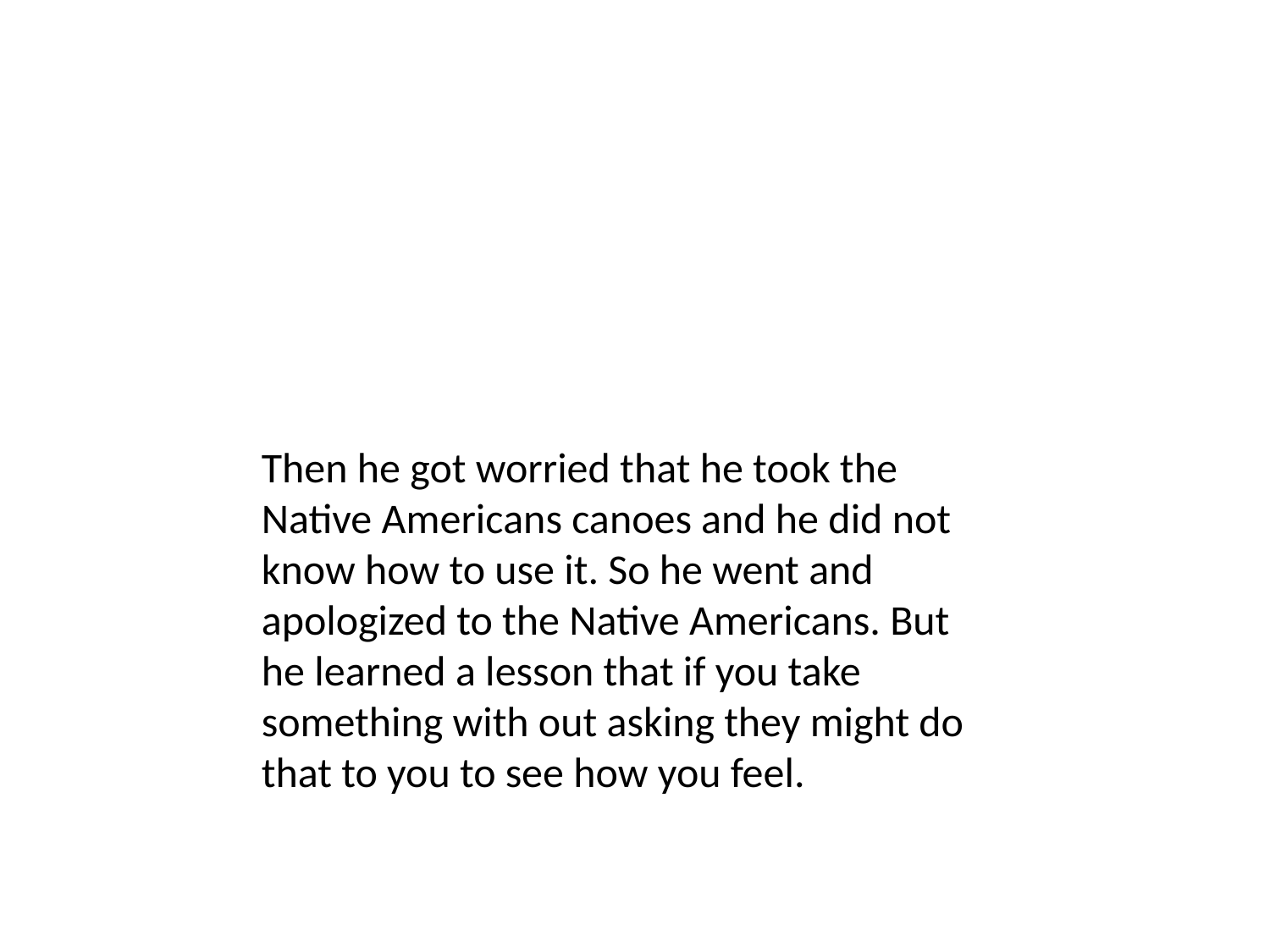

Then he got worried that he took the Native Americans canoes and he did not know how to use it. So he went and apologized to the Native Americans. But he learned a lesson that if you take something with out asking they might do that to you to see how you feel.